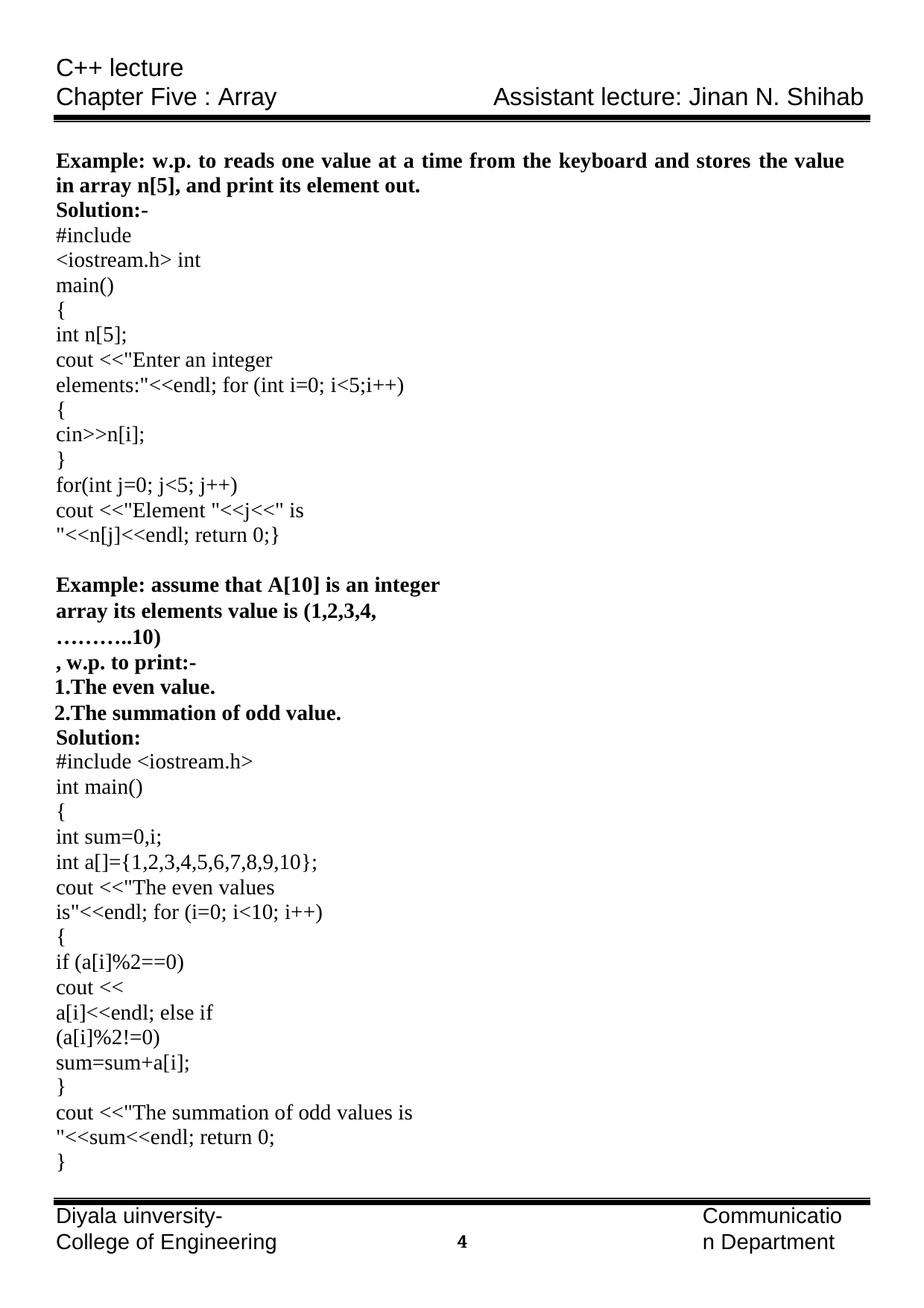

C++ lecture
Chapter Five : Array	Assistant lecture: Jinan N. Shihab

Example: w.p. to reads one value at a time from the keyboard and stores the value in array n[5], and print its element out.
Solution:-
#include <iostream.h> int main()
{
int n[5];
cout <<"Enter an integer elements:"<<endl; for (int i=0; i<5;i++)
{
cin>>n[i];
}
for(int j=0; j<5; j++)
cout <<"Element "<<j<<" is "<<n[j]<<endl; return 0;}

Example: assume that A[10] is an integer array its elements value is (1,2,3,4,………..10)
, w.p. to print:-
The even value.
The summation of odd value. Solution:
#include <iostream.h>
int main()
{
int sum=0,i;
int a[]={1,2,3,4,5,6,7,8,9,10};
cout <<"The even values is"<<endl; for (i=0; i<10; i++)
{
if (a[i]%2==0)
cout << a[i]<<endl; else if (a[i]%2!=0) sum=sum+a[i];
}
cout <<"The summation of odd values is "<<sum<<endl; return 0;
}
Diyala uinversity- College of Engineering
Communication Department
4